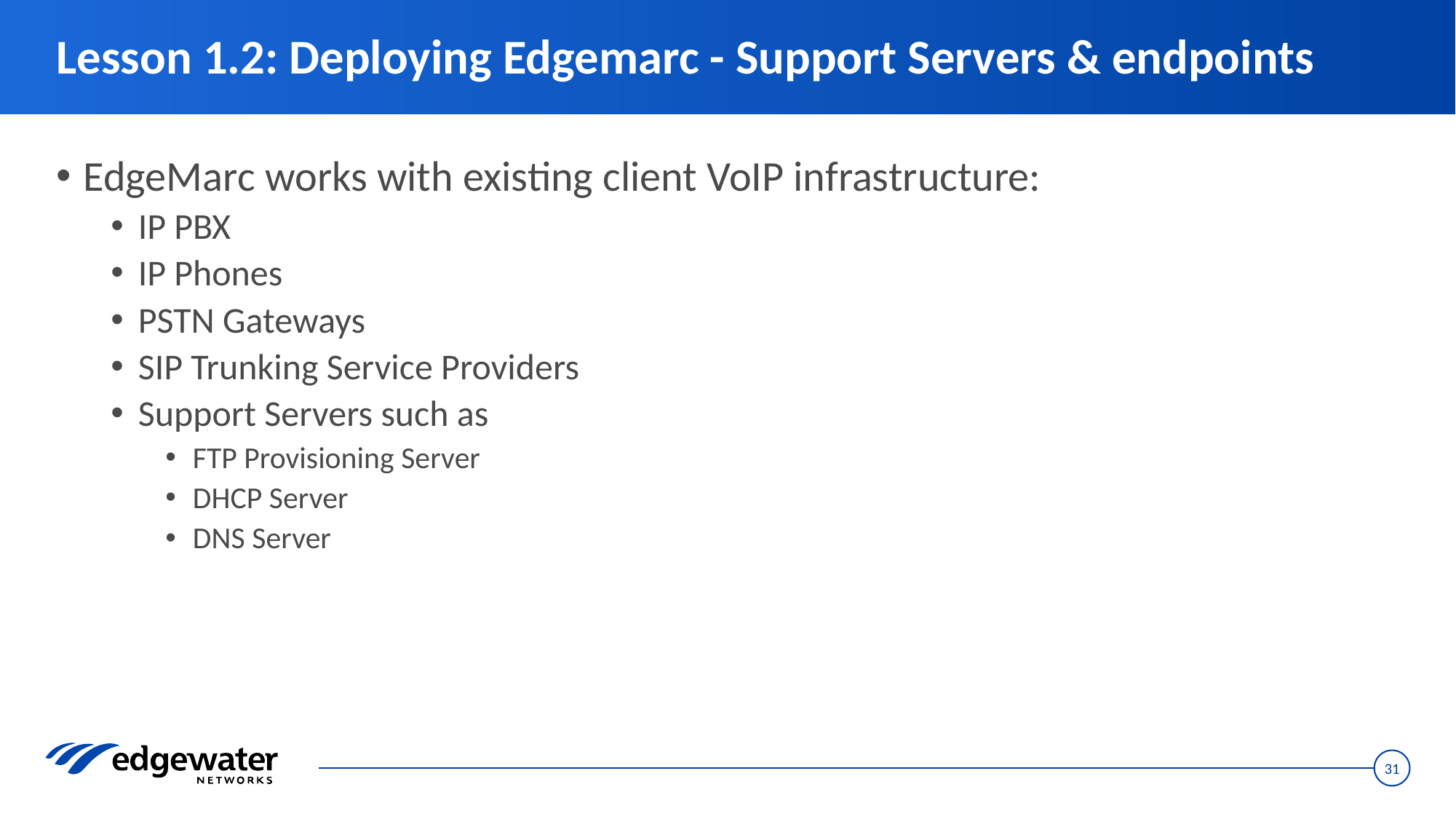

# Lesson 1.2: Deploying Edgemarc - Support Servers & endpoints
EdgeMarc works with existing client VoIP infrastructure:
IP PBX
IP Phones
PSTN Gateways
SIP Trunking Service Providers
Support Servers such as
FTP Provisioning Server
DHCP Server
DNS Server